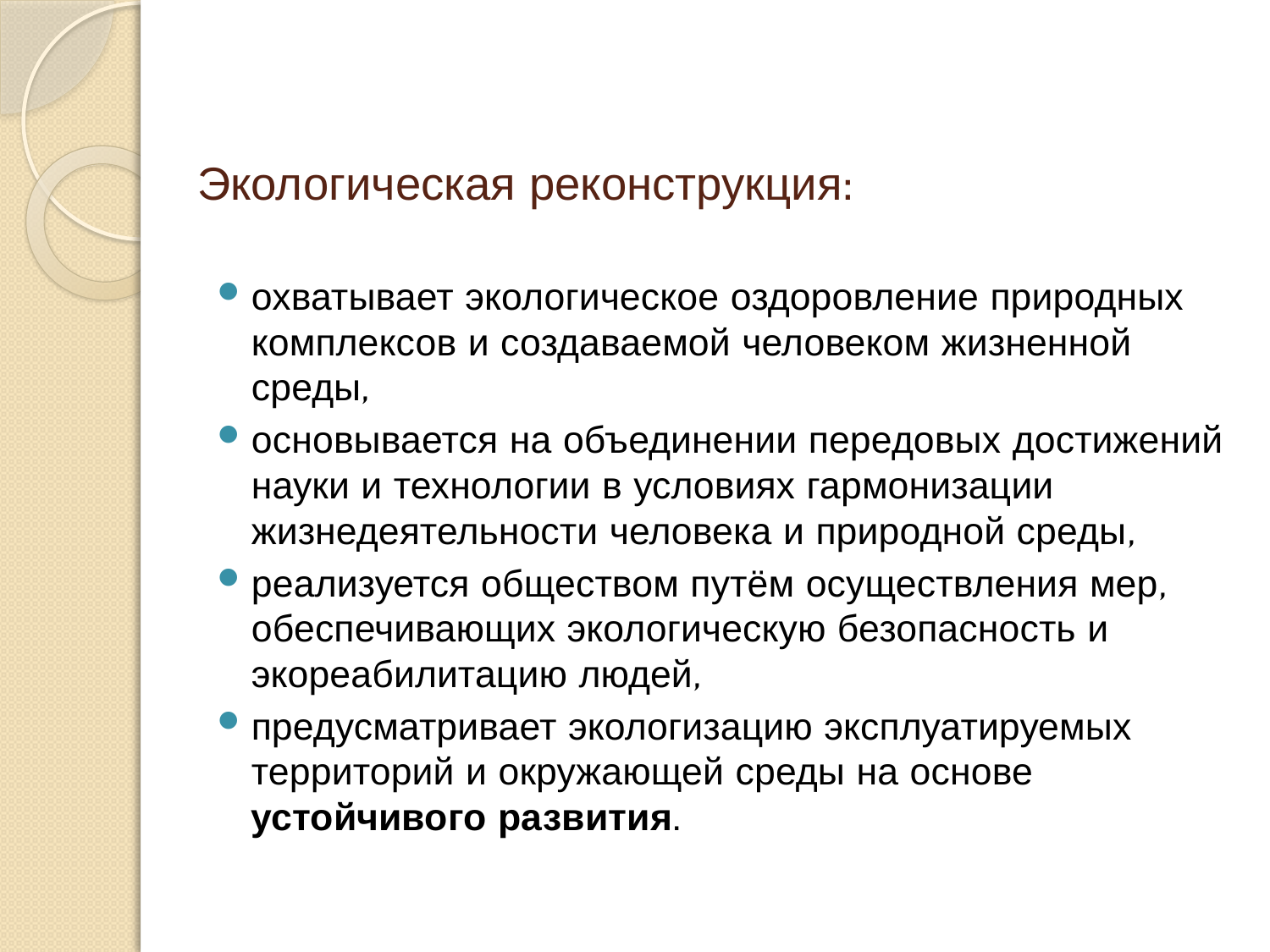

# Экологическая реконструкция:
охватывает экологическое оздоровление природных комплексов и создаваемой человеком жизненной среды,
основывается на объединении передовых достижений науки и технологии в условиях гармонизации жизнедеятельности человека и природной среды,
реализуется обществом путём осуществления мер, обеспечивающих экологическую безопасность и экореабилитацию людей,
предусматривает экологизацию эксплуатируемых территорий и окружающей среды на основе устойчивого развития.